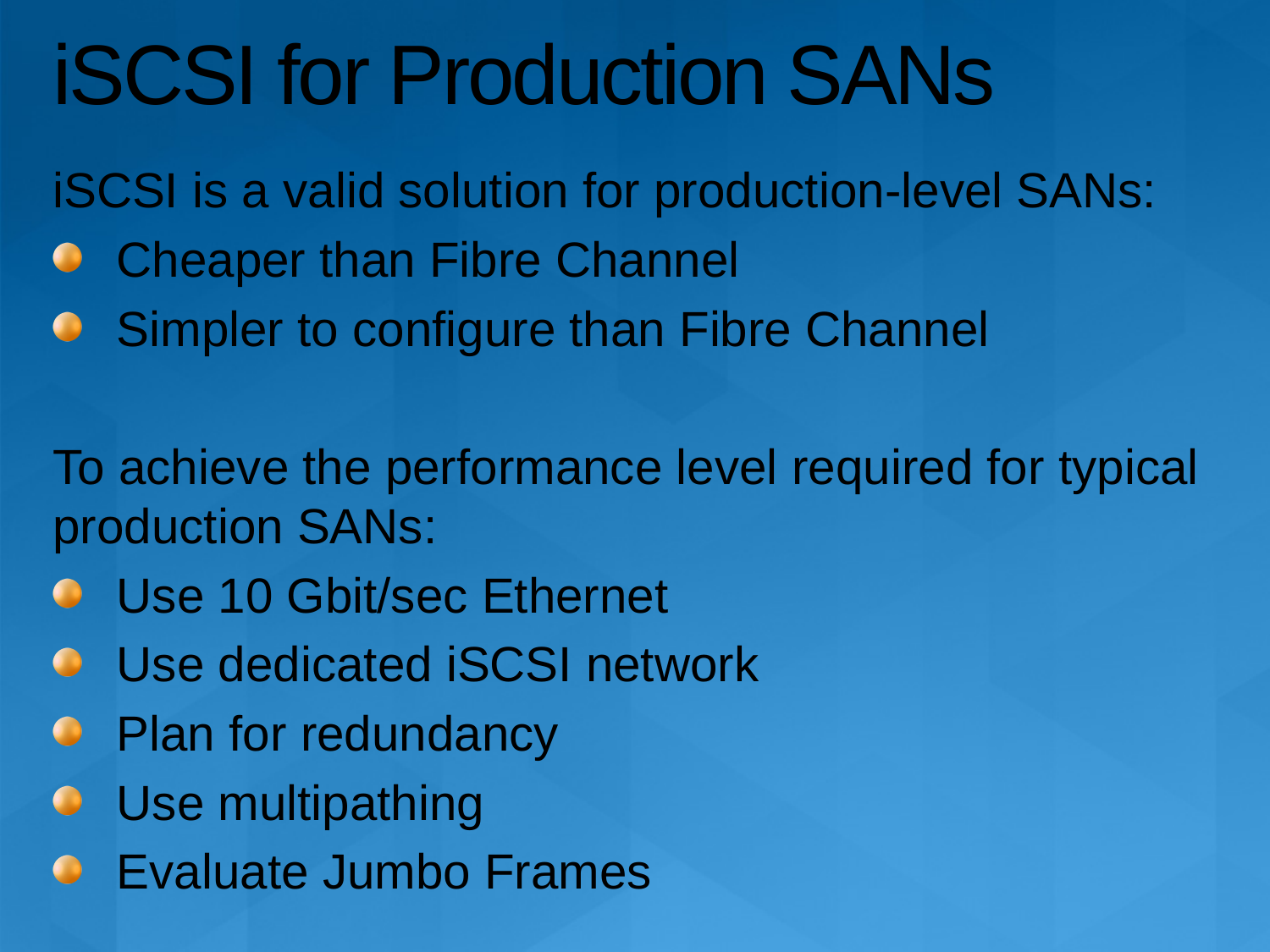

# iSCSI for Production SANs
iSCSI is a valid solution for production-level SANs:
Cheaper than Fibre Channel
Simpler to configure than Fibre Channel

To achieve the performance level required for typical production SANs:
Use 10 Gbit/sec Ethernet
Use dedicated iSCSI network
Plan for redundancy
Use multipathing
Evaluate Jumbo Frames